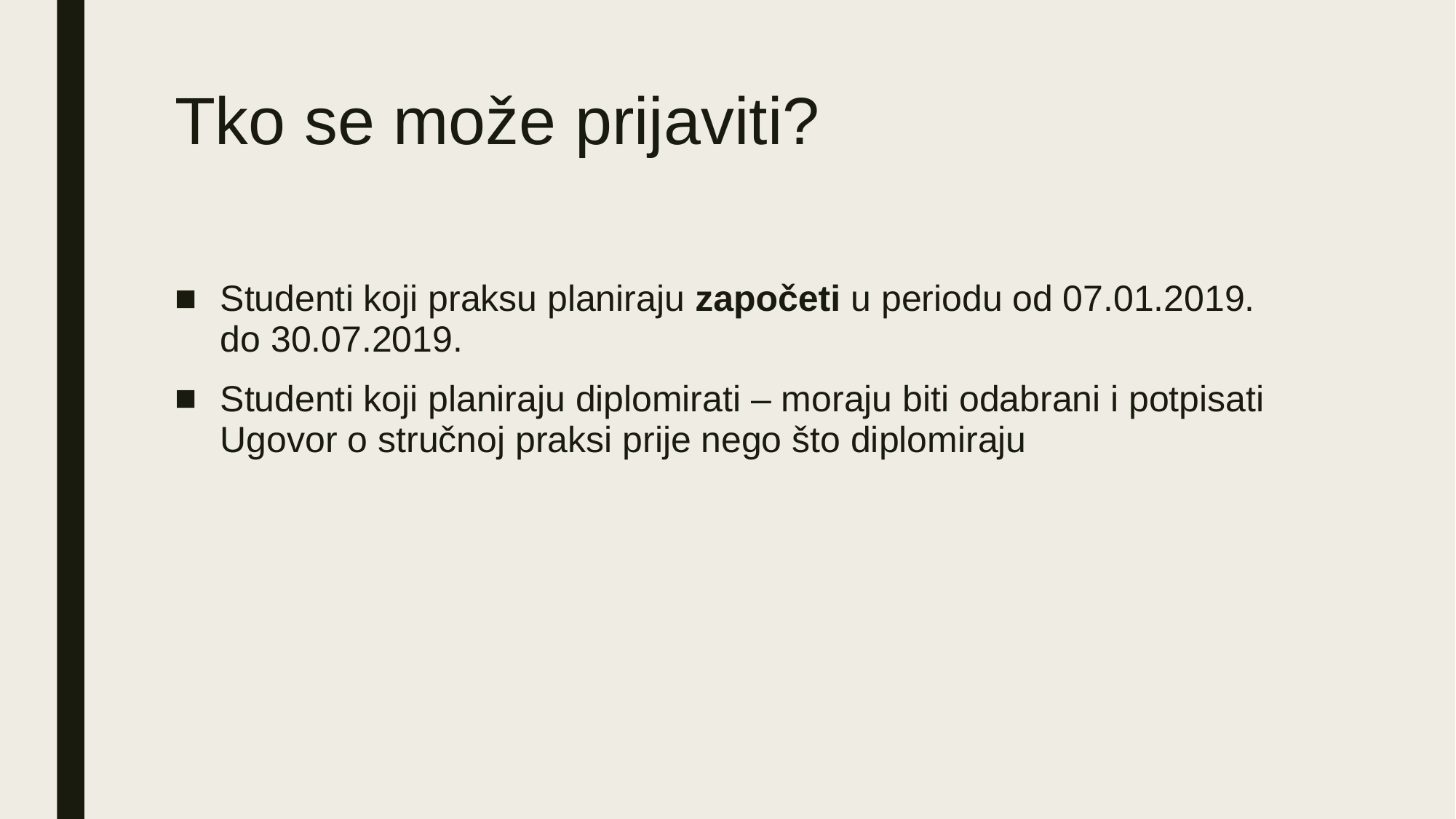

# Tko se može prijaviti?
Studenti koji praksu planiraju započeti u periodu od 07.01.2019. do 30.07.2019.
Studenti koji planiraju diplomirati – moraju biti odabrani i potpisati Ugovor o stručnoj praksi prije nego što diplomiraju